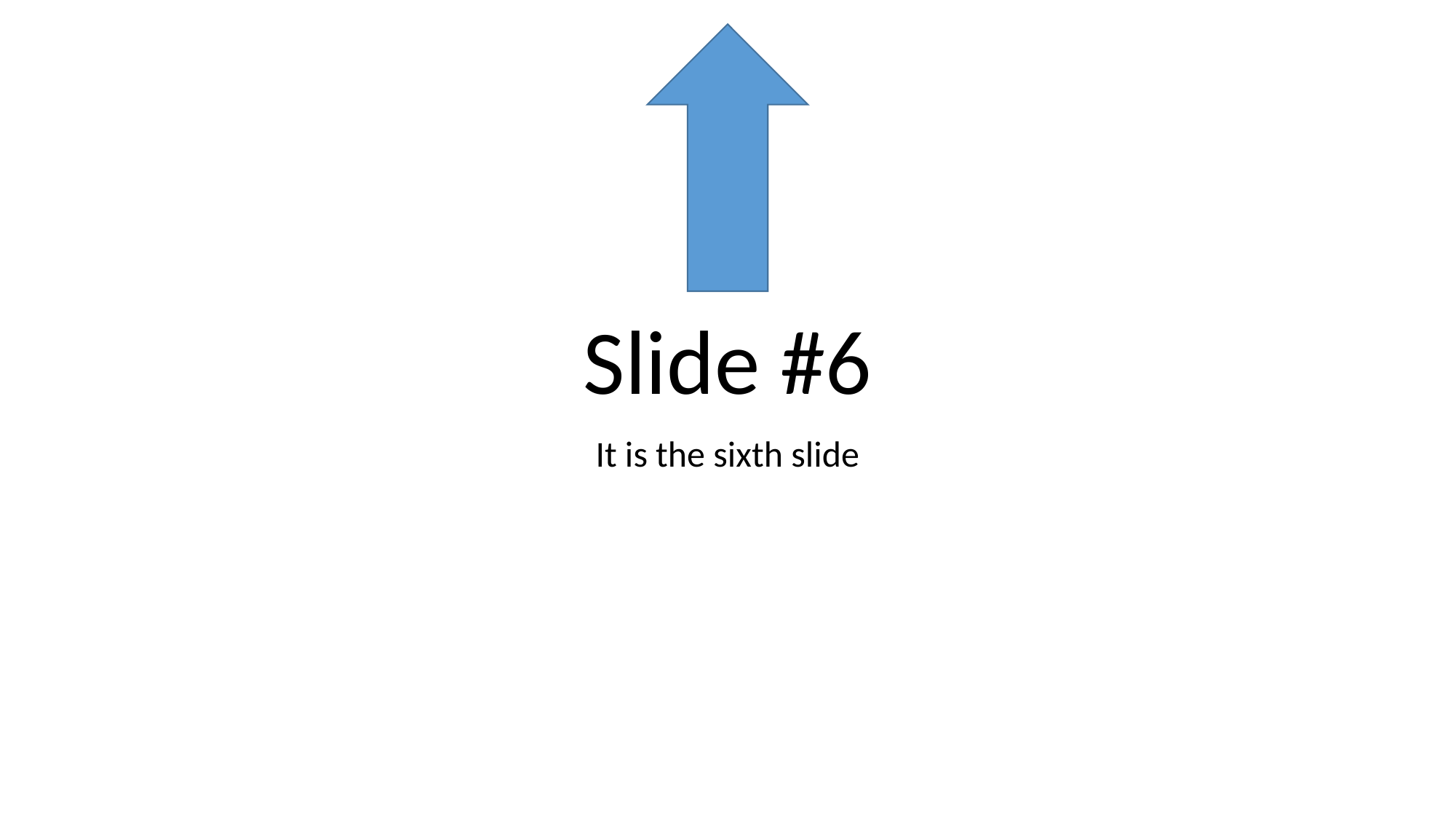

# Slide #6
It is the sixth slide